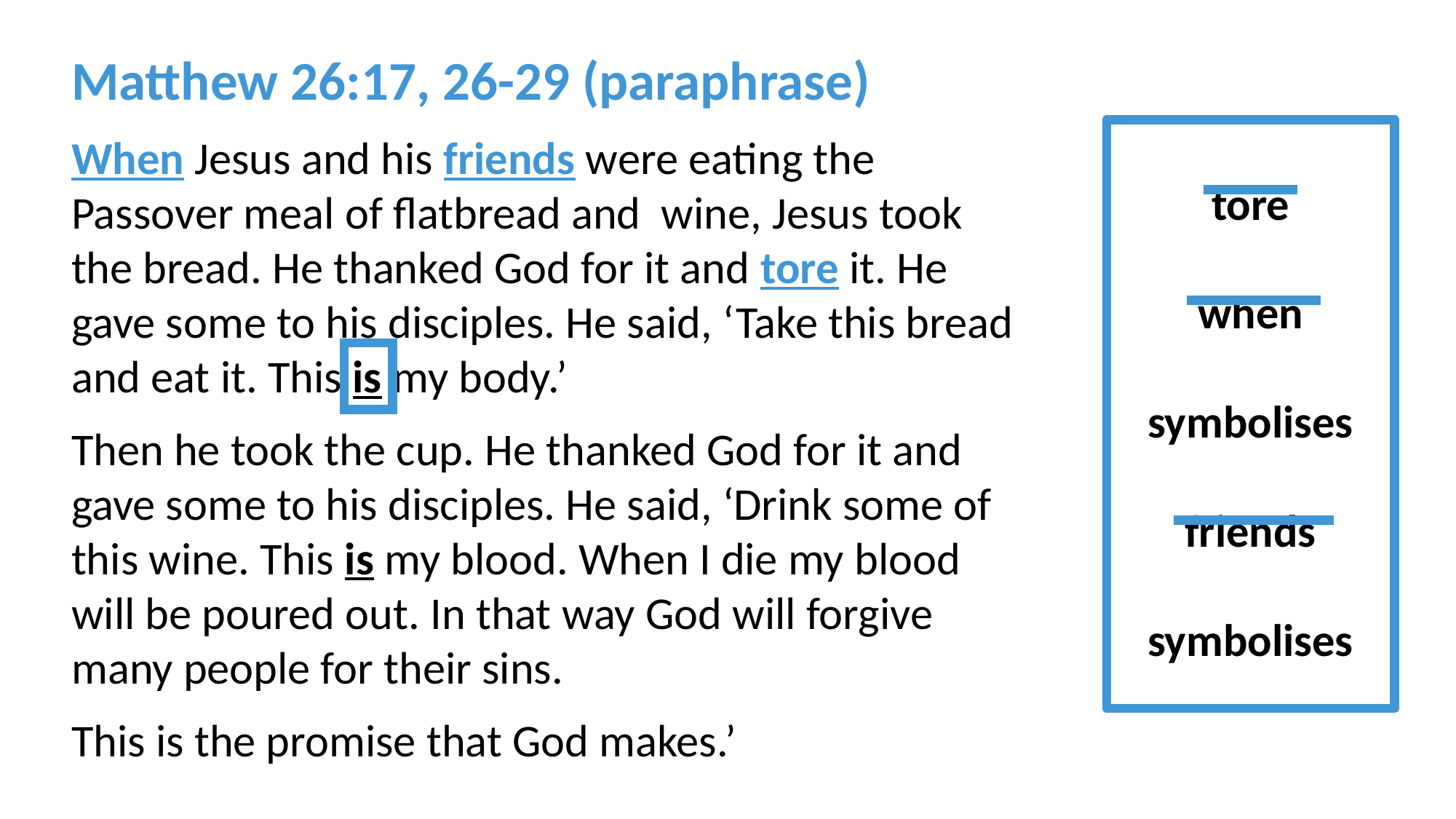

Matthew 26:17, 26-29 (paraphrase)
When Jesus and his friends were eating the Passover meal of flatbread and  wine, Jesus took the bread. He thanked God for it and tore it. He gave some to his disciples. He said, ‘Take this bread and eat it. This is my body.’
Then he took the cup. He thanked God for it and gave some to his disciples. He said, ‘Drink some of this wine. This is my blood. When I die my blood will be poured out. In that way God will forgive many people for their sins.
This is the promise that God makes.’
tore
when
symbolises
friends
symbolises